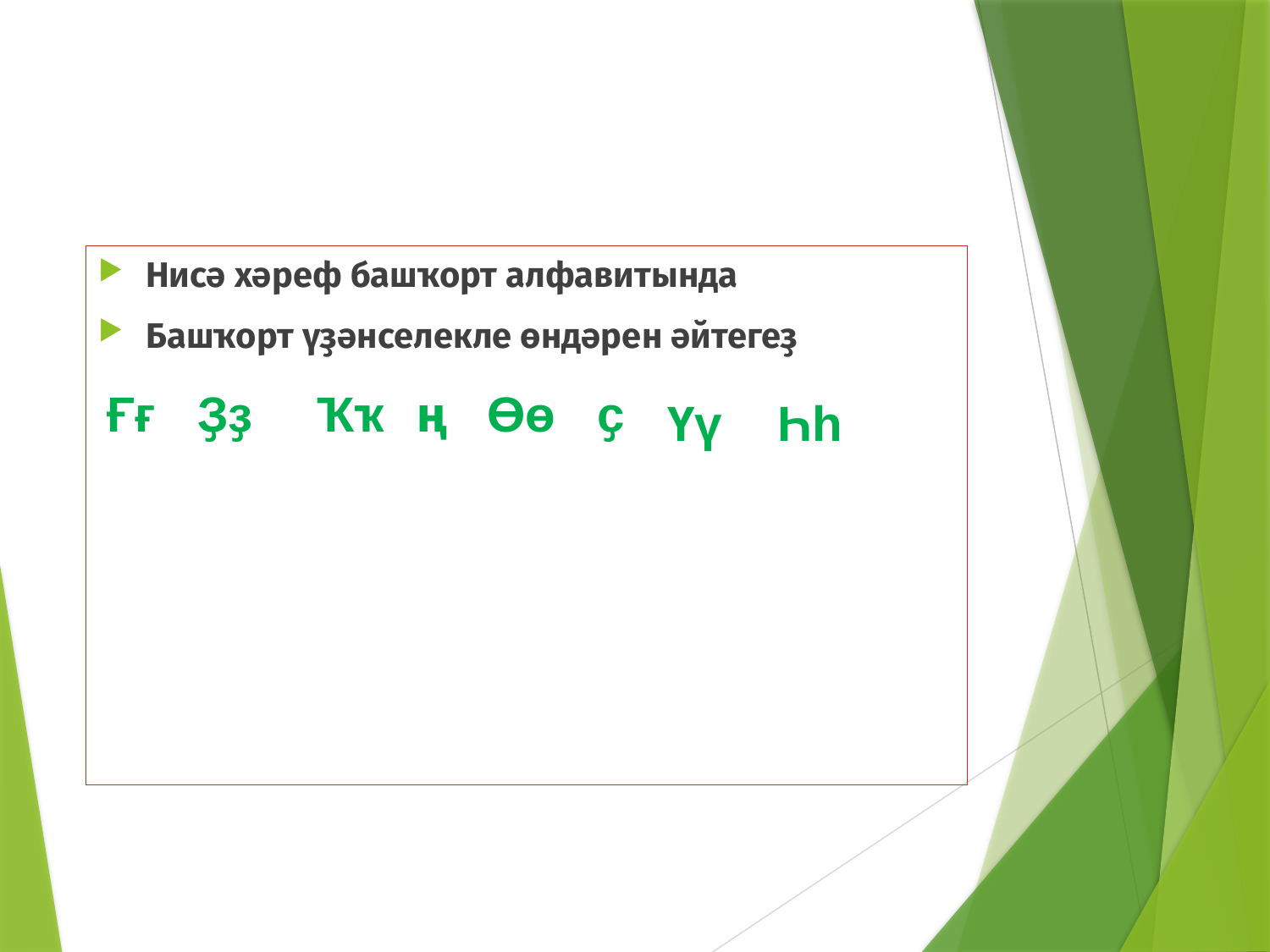

Нисә хәреф башҡорт алфавитында
Башҡорт үҙәнселекле өндәрен әйтегеҙ

Ғғ
Ҙҙ
Ҡҡ
ң
Өө
ҫ
Үү
Һһ